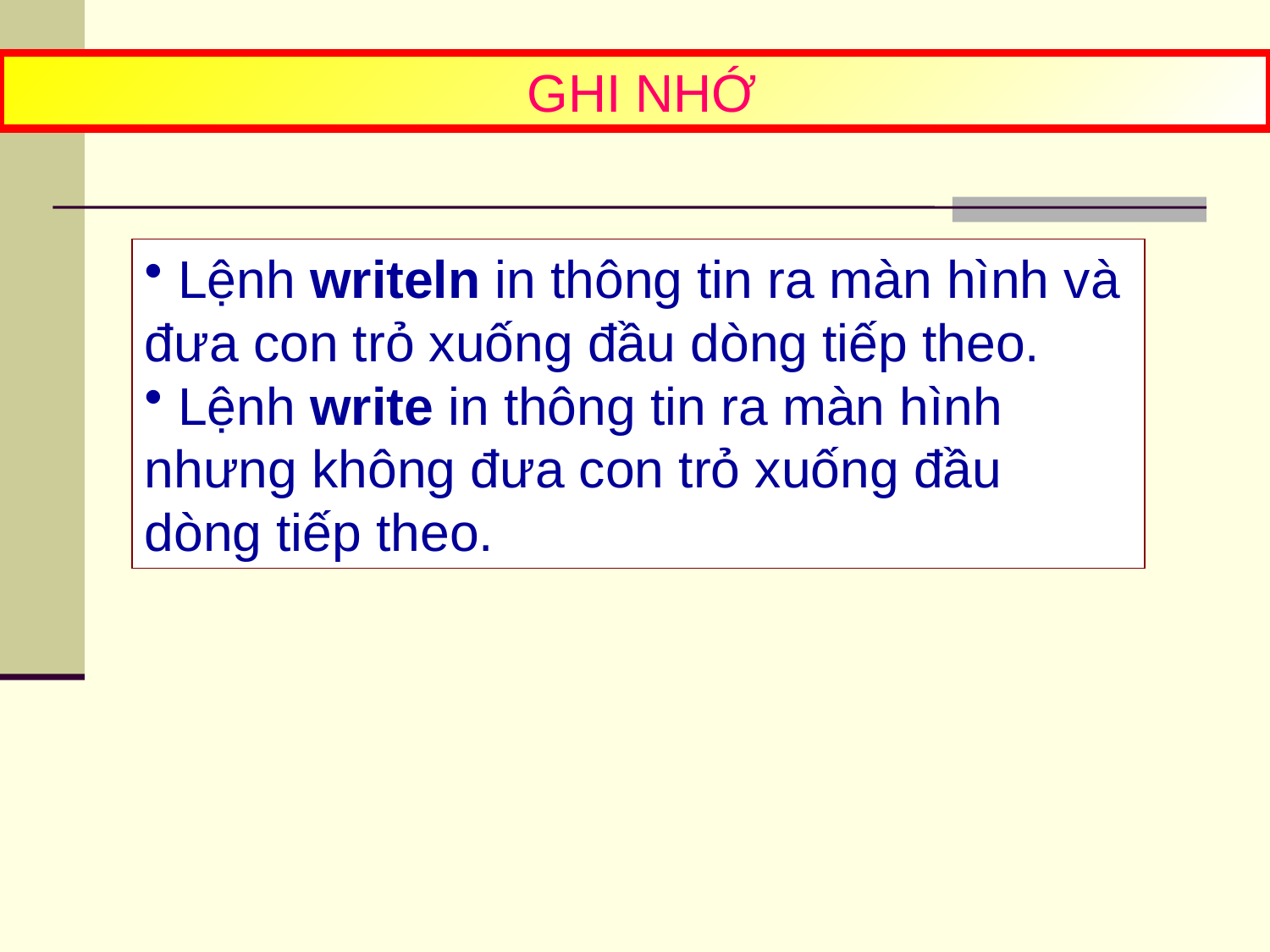

GHI NHỚ
 Lệnh writeln in thông tin ra màn hình và đưa con trỏ xuống đầu dòng tiếp theo.
 Lệnh write in thông tin ra màn hình nhưng không đưa con trỏ xuống đầu dòng tiếp theo.